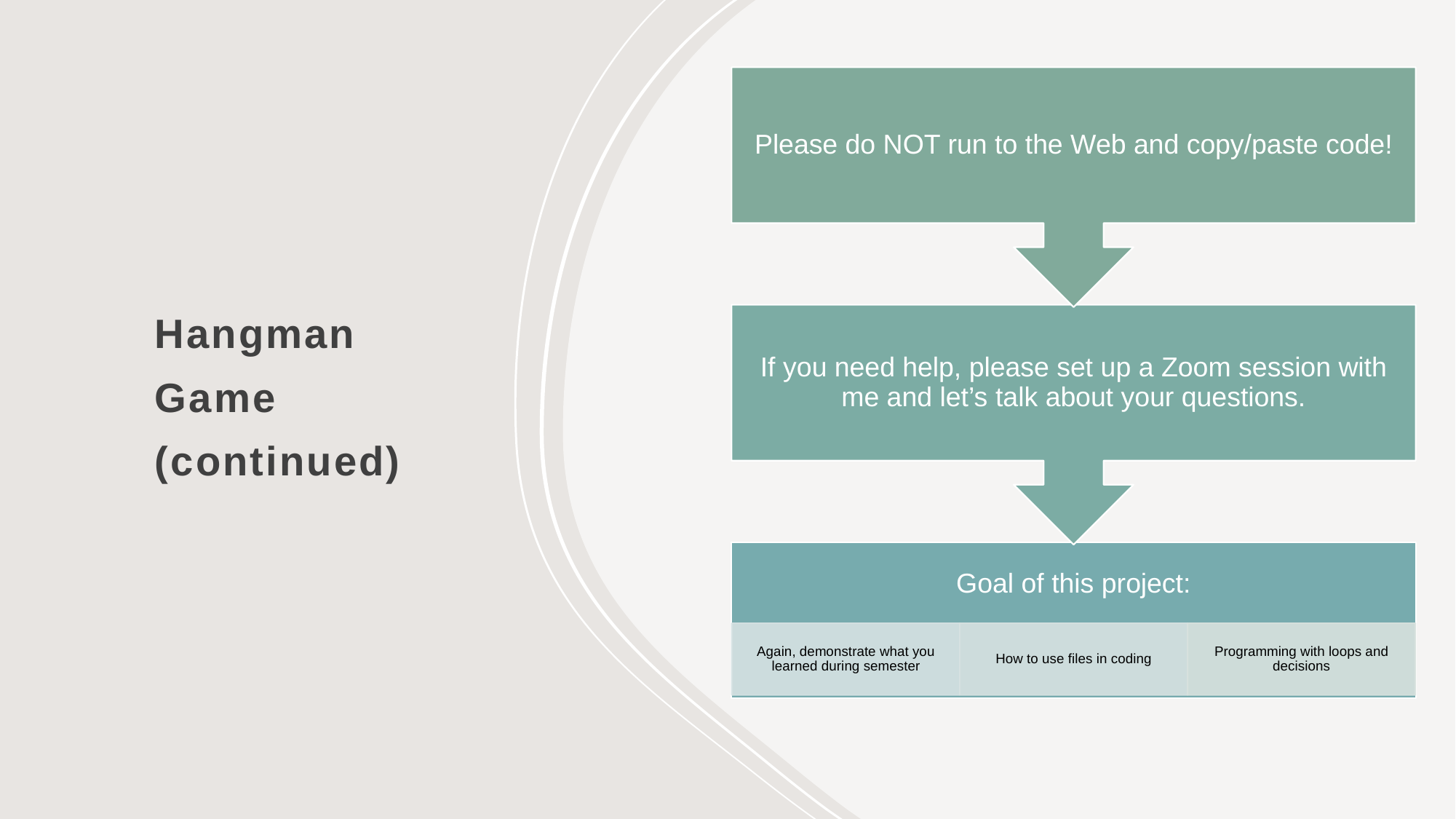

Goal of this project:
Again, demonstrate what you learned during semester
How to use files in coding
Programming with loops and decisions
If you need help, please set up a Zoom session with me and let’s talk about your questions.
Please do NOT run to the Web and copy/paste code!
# Hangman Game (continued)